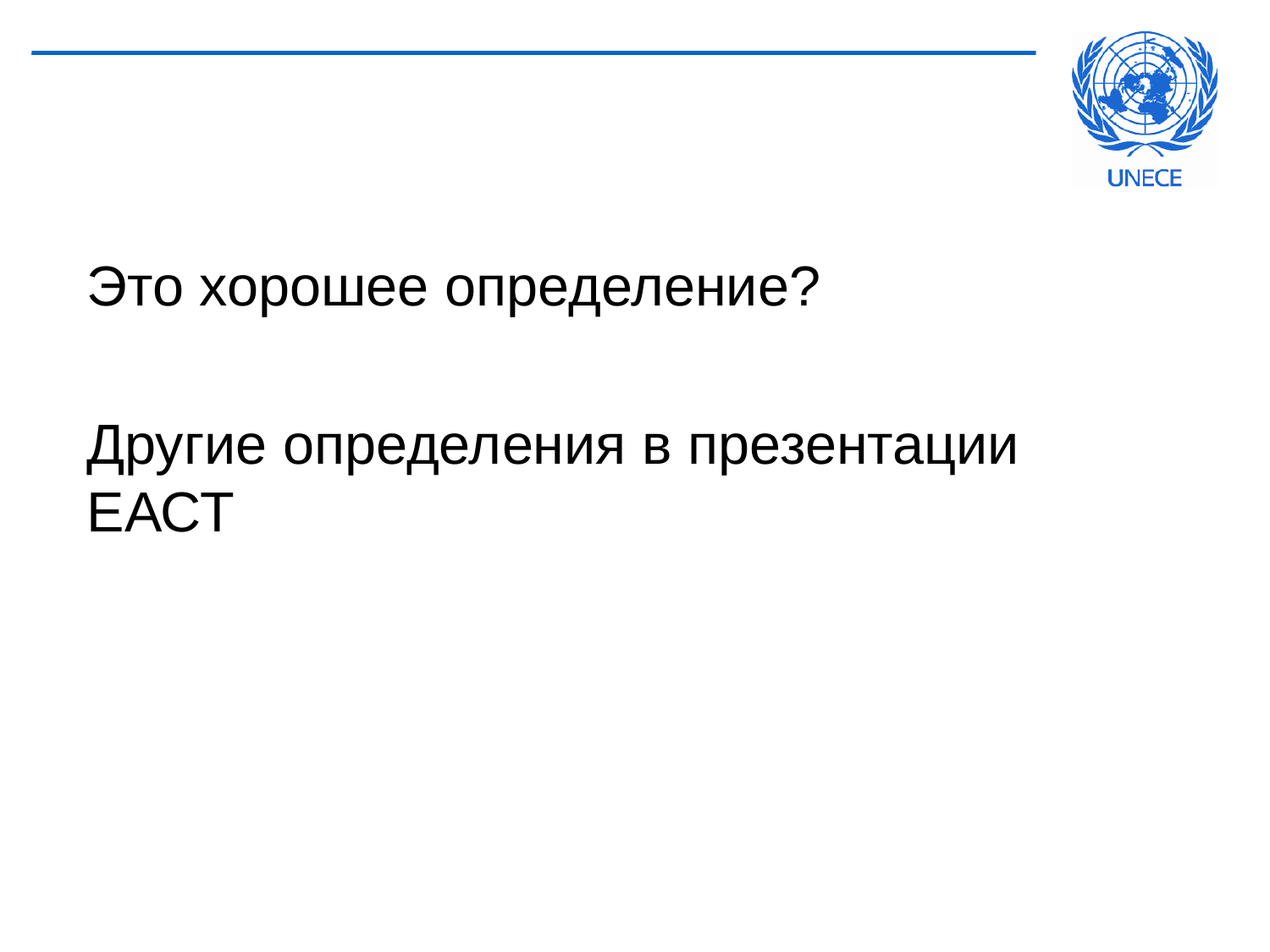

Это хорошее определение?

Другие определения в презентации ЕАСТ